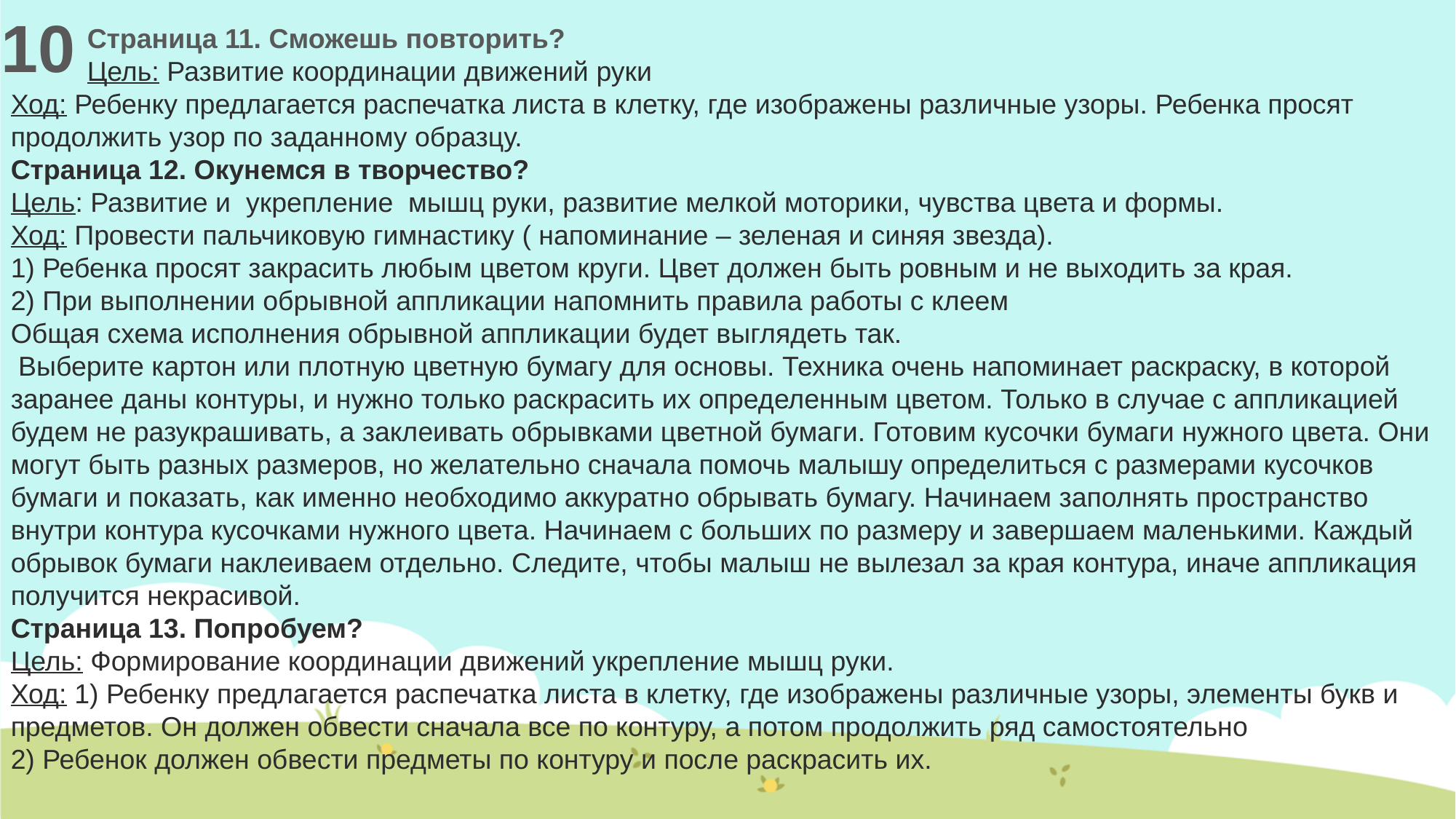

10
          Страница 11. Сможешь повторить?
          Цель: Развитие координации движений руки
Ход: Ребенку предлагается распечатка листа в клетку, где изображены различные узоры. Ребенка просят продолжить узор по заданному образцу.
Страница 12. Окунемся в творчество?
Цель: Развитие и  укрепление  мышц руки, развитие мелкой моторики, чувства цвета и формы.
Ход: Провести пальчиковую гимнастику ( напоминание – зеленая и синяя звезда).
1) Ребенка просят закрасить любым цветом круги. Цвет должен быть ровным и не выходить за края.
2) При выполнении обрывной аппликации напомнить правила работы с клеем
Общая схема исполнения обрывной аппликации будет выглядеть так.
 Выберите картон или плотную цветную бумагу для основы. Техника очень напоминает раскраску, в которой заранее даны контуры, и нужно только раскрасить их определенным цветом. Только в случае с аппликацией будем не разукрашивать, а заклеивать обрывками цветной бумаги. Готовим кусочки бумаги нужного цвета. Они могут быть разных размеров, но желательно сначала помочь малышу определиться с размерами кусочков бумаги и показать, как именно необходимо аккуратно обрывать бумагу. Начинаем заполнять пространство внутри контура кусочками нужного цвета. Начинаем с больших по размеру и завершаем маленькими. Каждый обрывок бумаги наклеиваем отдельно. Следите, чтобы малыш не вылезал за края контура, иначе аппликация получится некрасивой.
Страница 13. Попробуем?
Цель: Формирование координации движений укрепление мышц руки.
Ход: 1) Ребенку предлагается распечатка листа в клетку, где изображены различные узоры, элементы букв и предметов. Он должен обвести сначала все по контуру, а потом продолжить ряд самостоятельно
2) Ребенок должен обвести предметы по контуру и после раскрасить их.